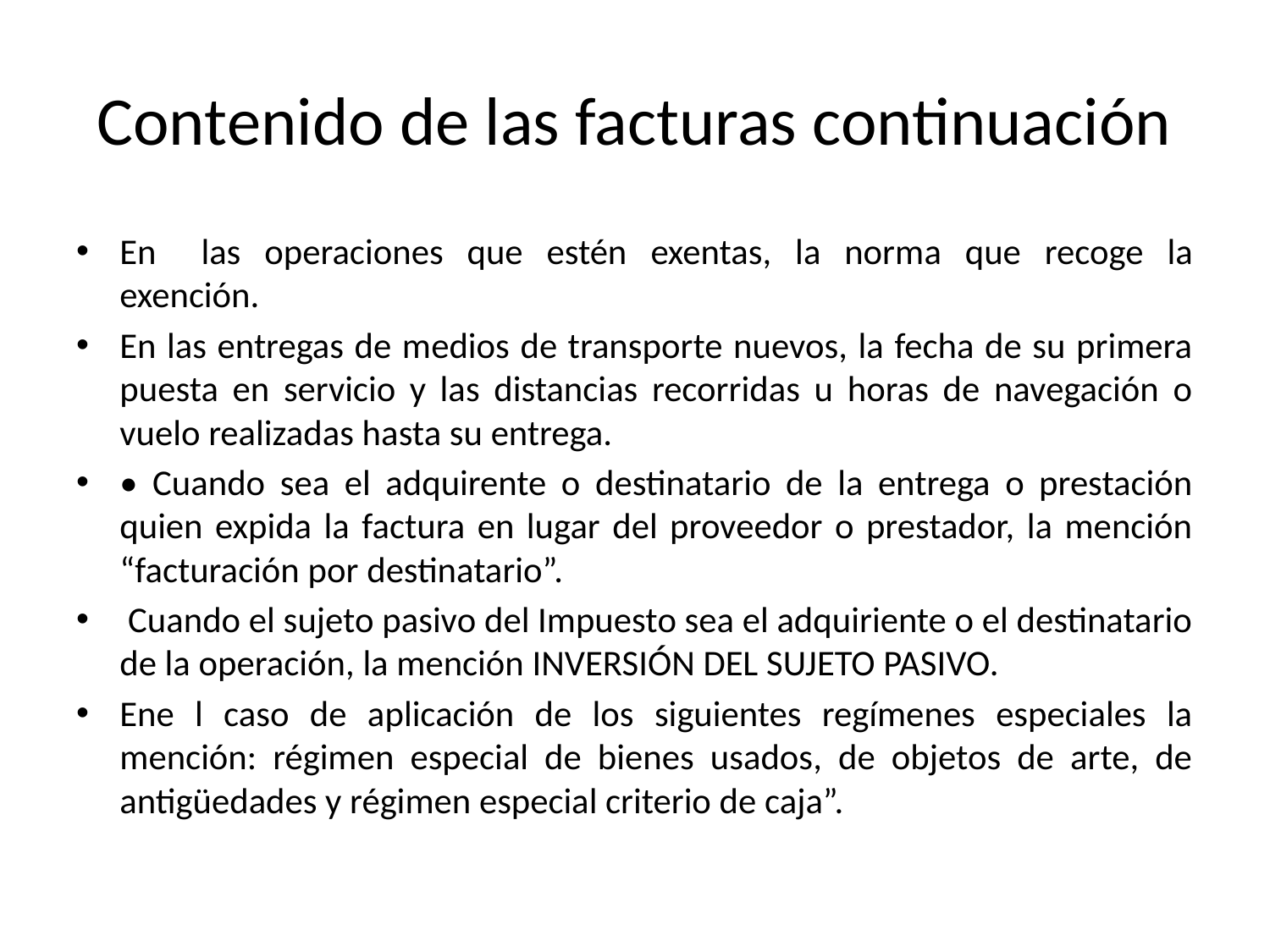

# Contenido de las facturas continuación
En	las operaciones que estén exentas, la norma que recoge la exención.
En las entregas de medios de transporte nuevos, la fecha de su primera puesta en servicio y las distancias recorridas u horas de navegación o vuelo realizadas hasta su entrega.
• Cuando sea el adquirente o destinatario de la entrega o prestación quien expida la factura en lugar del proveedor o prestador, la mención “facturación por destinatario”.
 Cuando el sujeto pasivo del Impuesto sea el adquiriente o el destinatario de la operación, la mención INVERSIÓN DEL SUJETO PASIVO.
Ene l caso de aplicación de los siguientes regímenes especiales la mención: régimen especial de bienes usados, de objetos de arte, de antigüedades y régimen especial criterio de caja”.